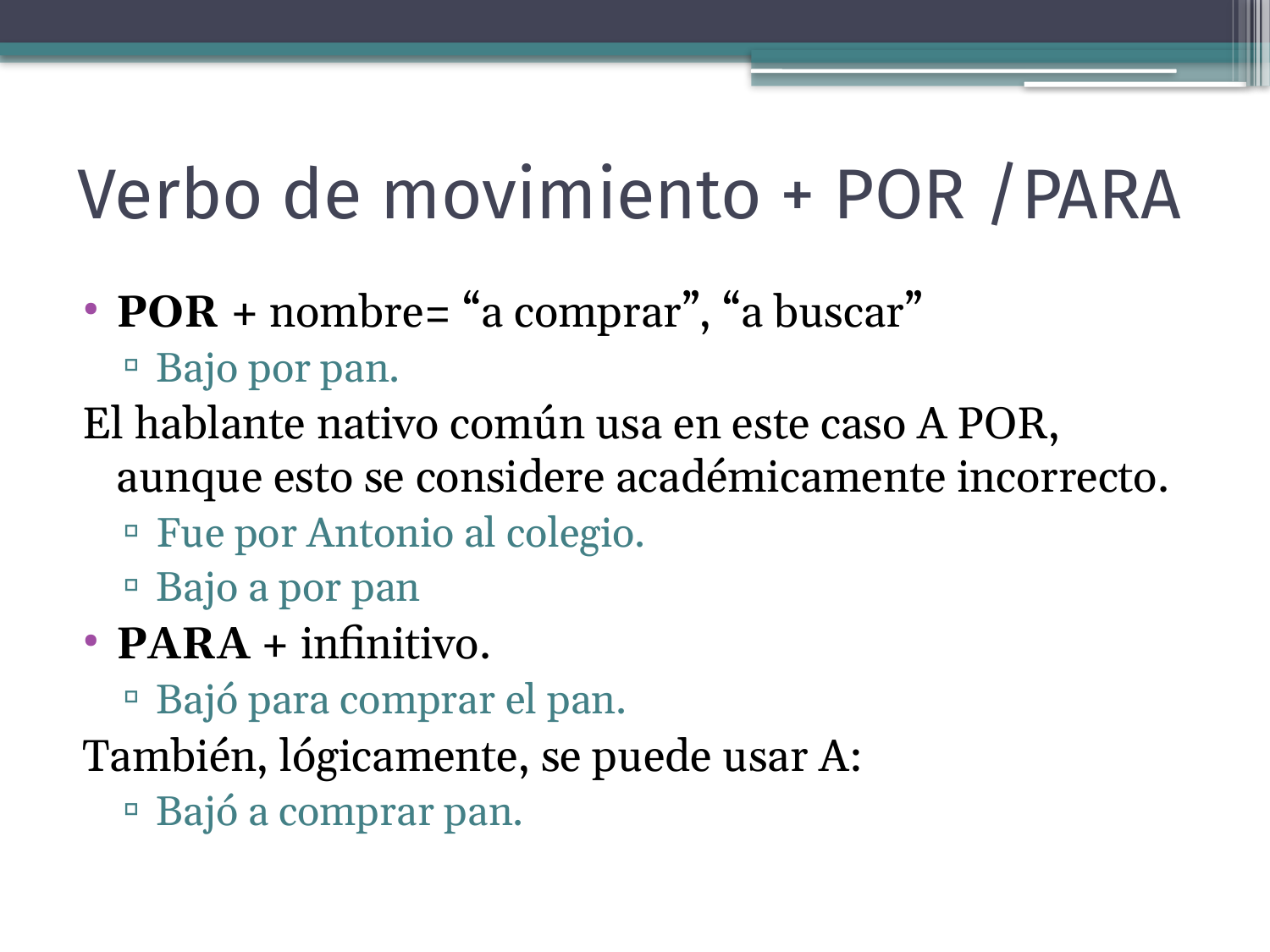

# Verbo de movimiento + POR /PARA
POR + nombre= “a comprar”, “a buscar”
Bajo por pan.
El hablante nativo común usa en este caso A POR, aunque esto se considere académicamente incorrecto.
Fue por Antonio al colegio.
Bajo a por pan
PARA + infinitivo.
Bajó para comprar el pan.
También, lógicamente, se puede usar A:
Bajó a comprar pan.